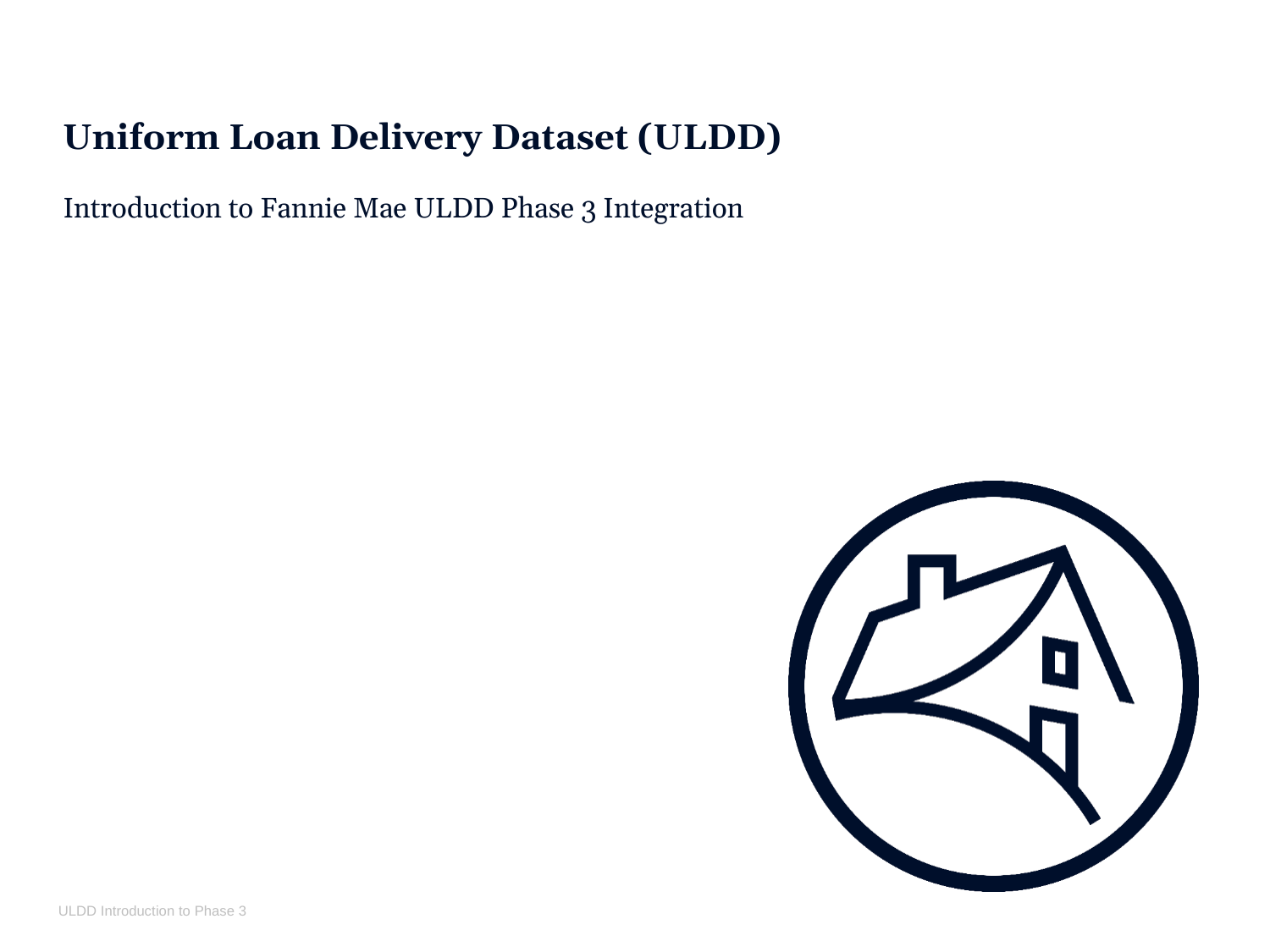

Uniform Loan Delivery Dataset (ULDD)
Introduction to Fannie Mae ULDD Phase 3 Integration
ULDD Introduction to Phase 3